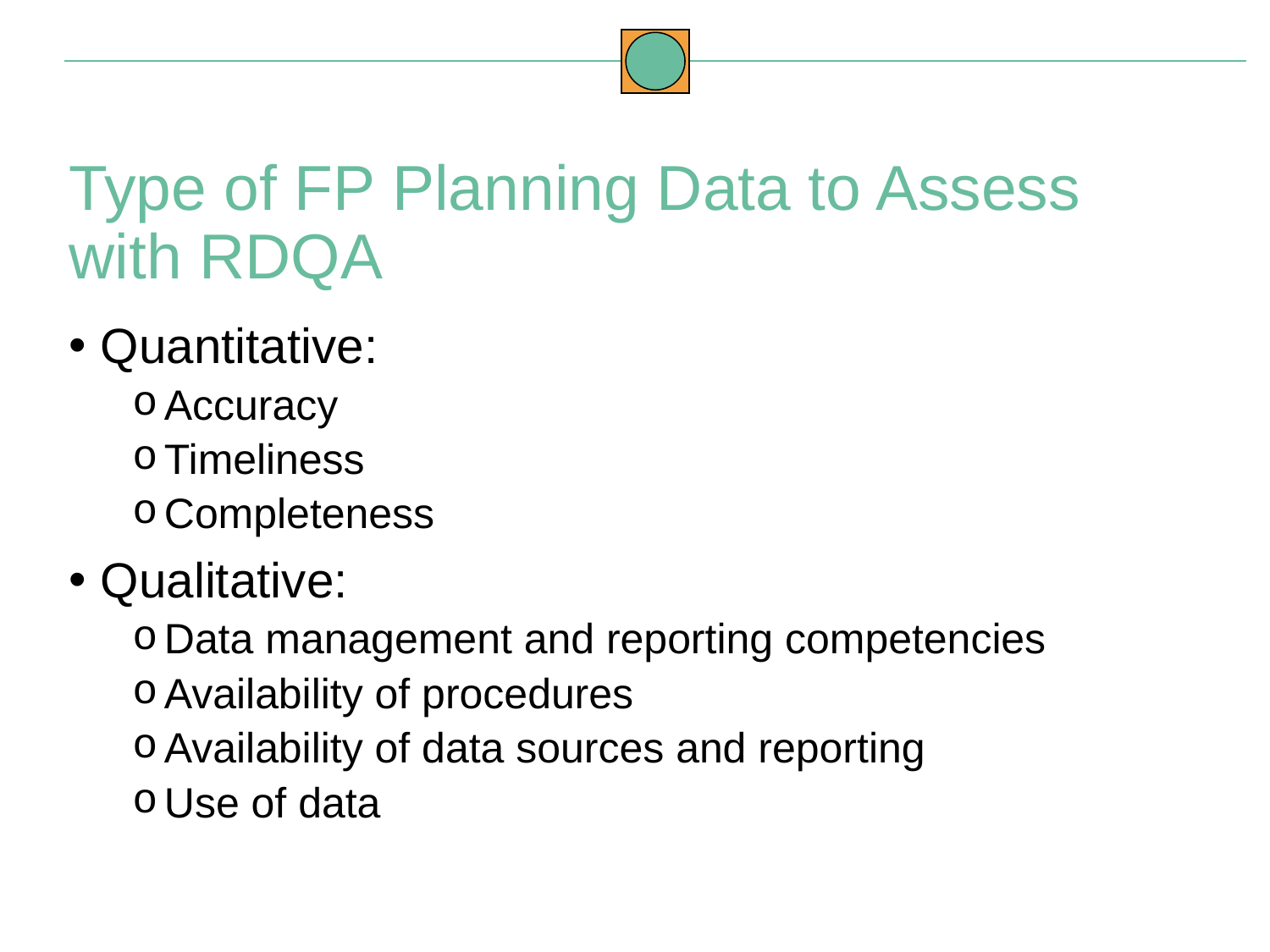

Type of FP Planning Data to Assess with RDQA
Quantitative:
Accuracy
Timeliness
Completeness
Qualitative:
Data management and reporting competencies
Availability of procedures
Availability of data sources and reporting
Use of data